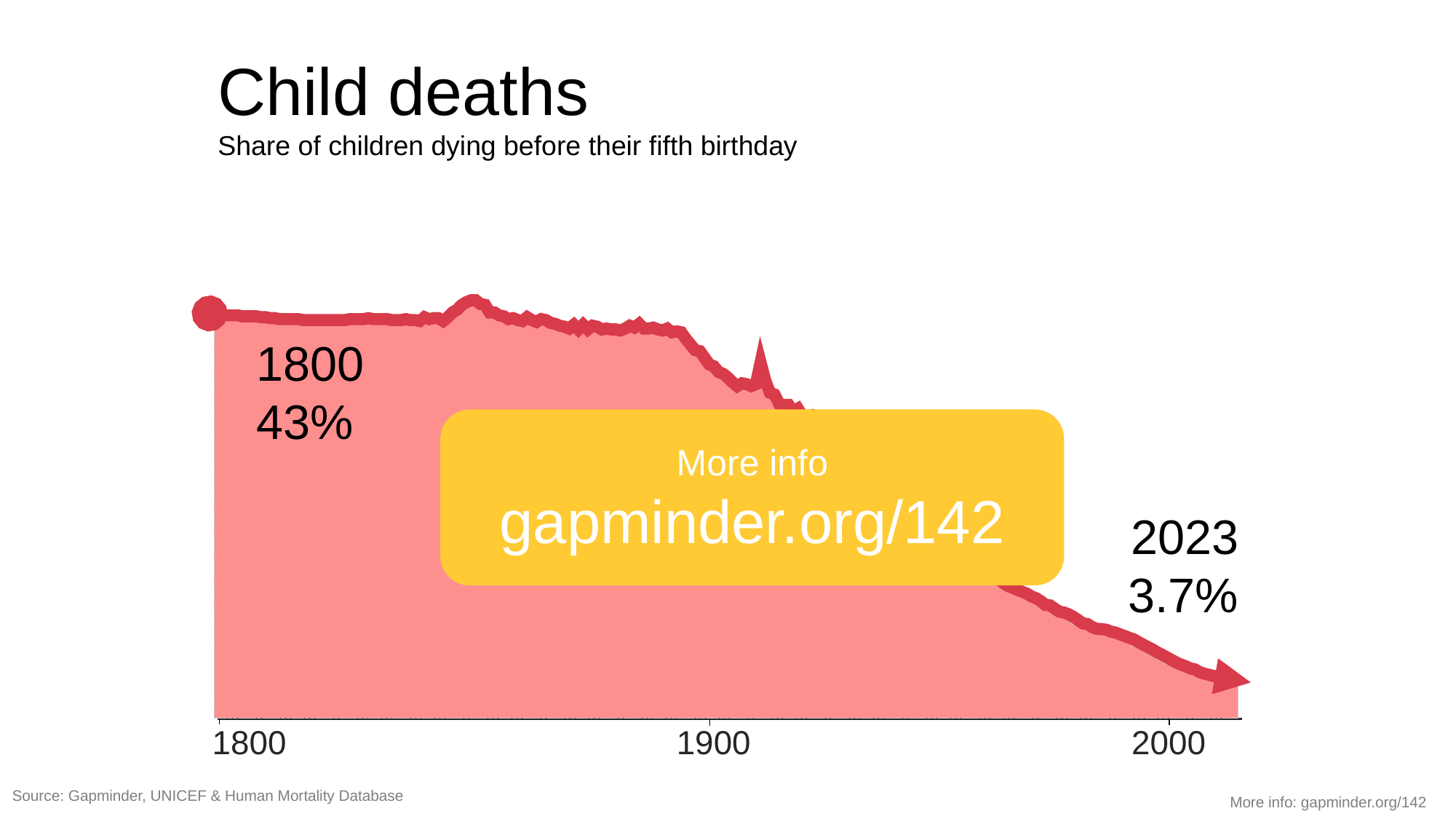

Child deaths
Share of children dying before their fifth birthday

1800
43%
More info
gapminder.org/142
2023
3.7%

1800
1900
2000

Source: Gapminder, UNICEF & Human Mortality Database
More info: gapminder.org/142